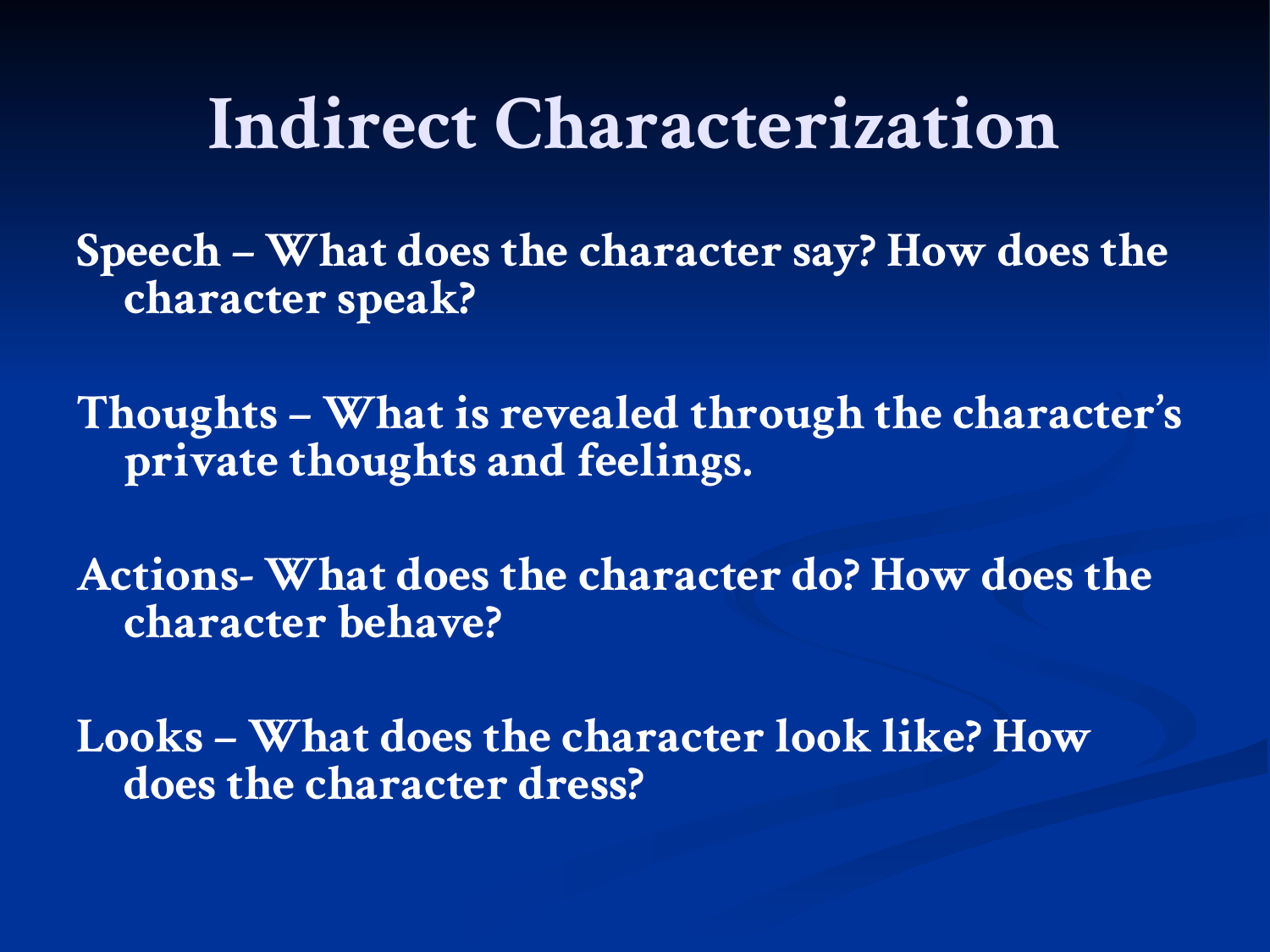

# Indirect Characterization
Speech – What does the character say? How does the character speak?

Thoughts – What is revealed through the character’s private thoughts and feelings.

Actions- What does the character do? How does the character behave?

Looks – What does the character look like? How does the character dress?